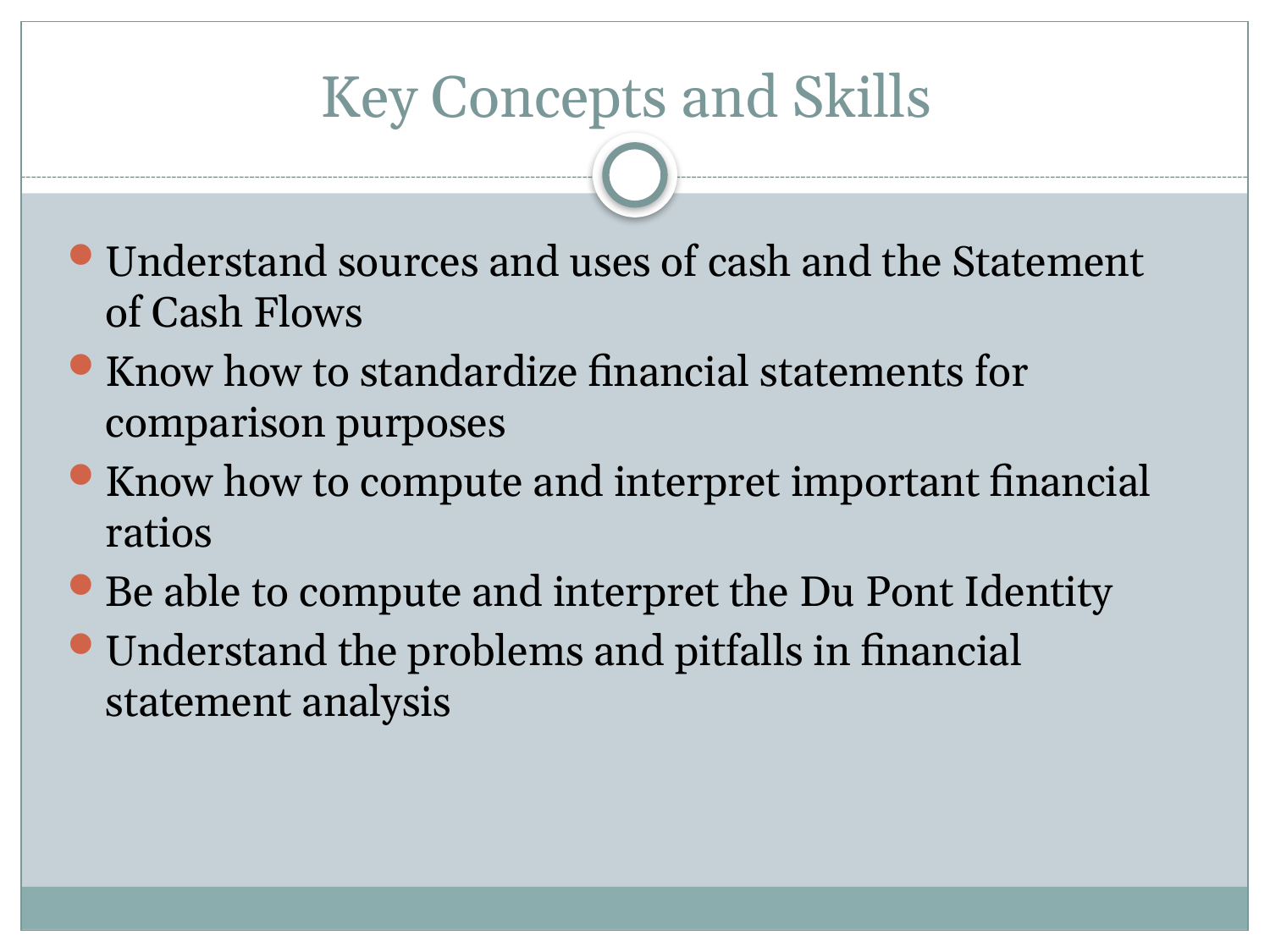

# Key Concepts and Skills
Understand sources and uses of cash and the Statement of Cash Flows
Know how to standardize financial statements for comparison purposes
Know how to compute and interpret important financial ratios
Be able to compute and interpret the Du Pont Identity
Understand the problems and pitfalls in financial statement analysis